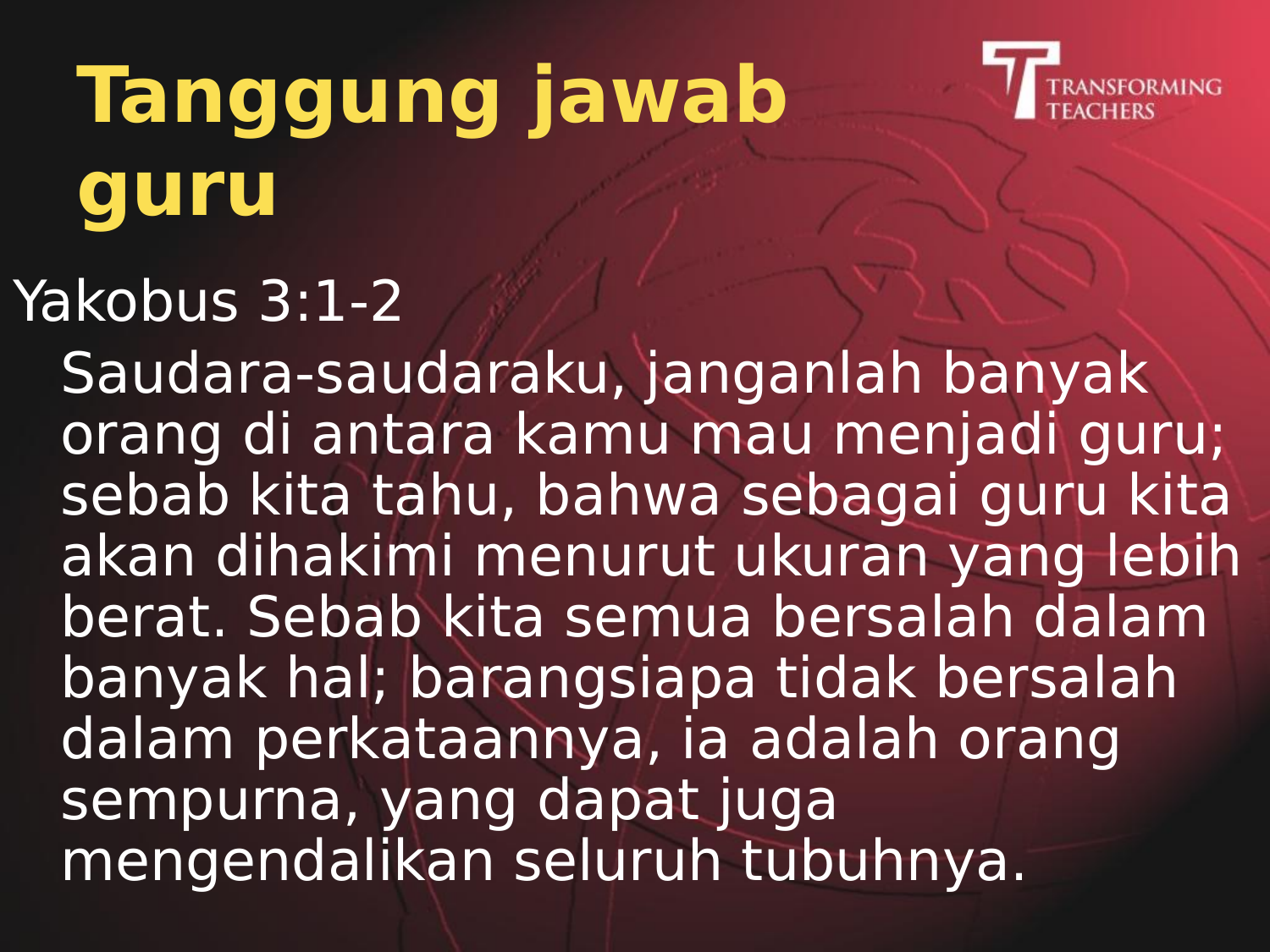

# Tanggung jawab guru
Yakobus 3:1-2
	Saudara-saudaraku, janganlah banyak orang di antara kamu mau menjadi guru; sebab kita tahu, bahwa sebagai guru kita akan dihakimi menurut ukuran yang lebih berat. Sebab kita semua bersalah dalam banyak hal; barangsiapa tidak bersalah dalam perkataannya, ia adalah orang sempurna, yang dapat juga mengendalikan seluruh tubuhnya.